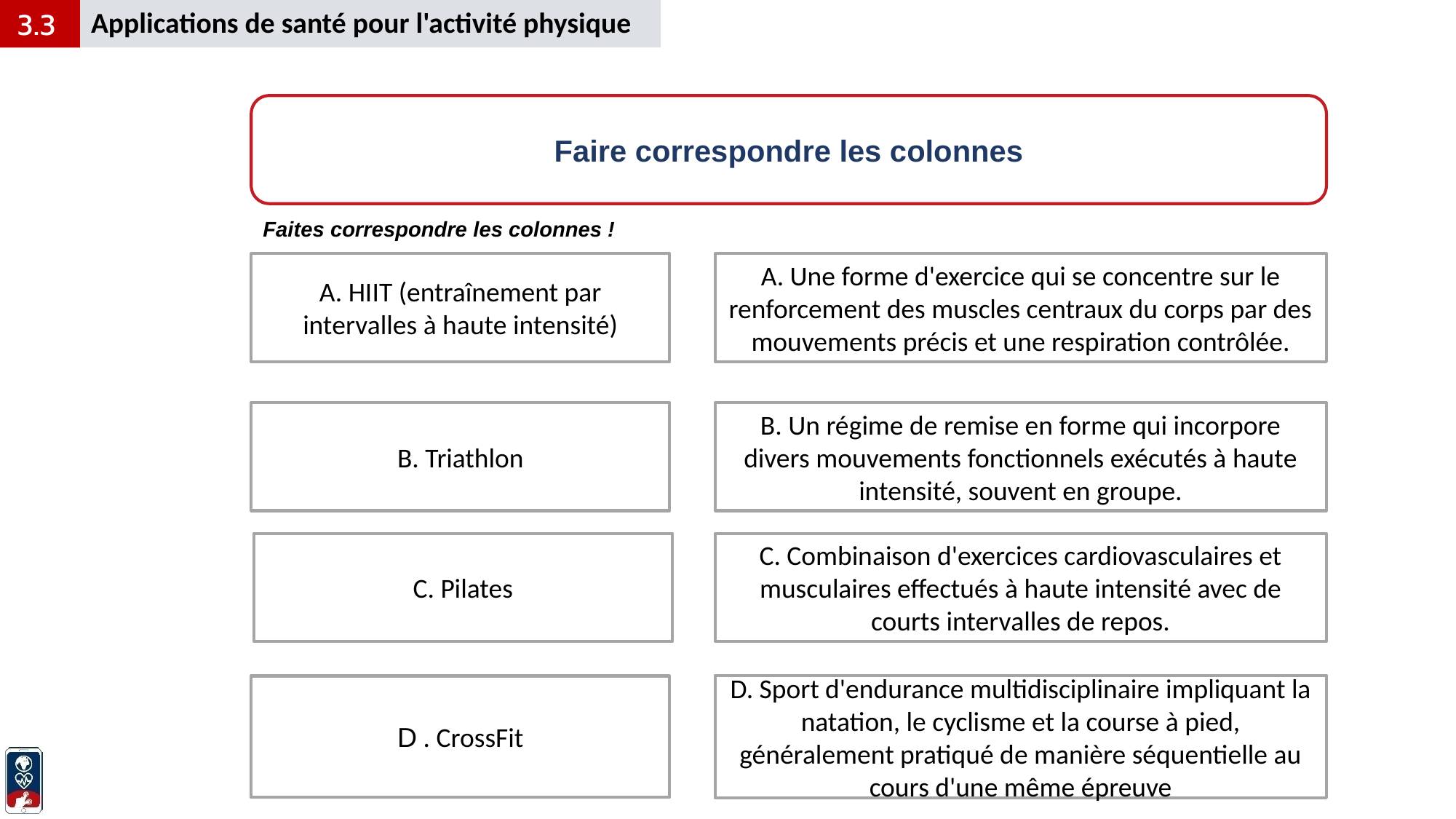

Applications de santé pour l'activité physique
3.3
Faire correspondre les colonnes
Faites correspondre les colonnes !
A. HIIT (entraînement par intervalles à haute intensité)
A. Une forme d'exercice qui se concentre sur le renforcement des muscles centraux du corps par des mouvements précis et une respiration contrôlée.
B. Un régime de remise en forme qui incorpore divers mouvements fonctionnels exécutés à haute intensité, souvent en groupe.
B. Triathlon
C. Pilates
C. Combinaison d'exercices cardiovasculaires et musculaires effectués à haute intensité avec de courts intervalles de repos.
D. Sport d'endurance multidisciplinaire impliquant la natation, le cyclisme et la course à pied, généralement pratiqué de manière séquentielle au cours d'une même épreuve
D . CrossFit